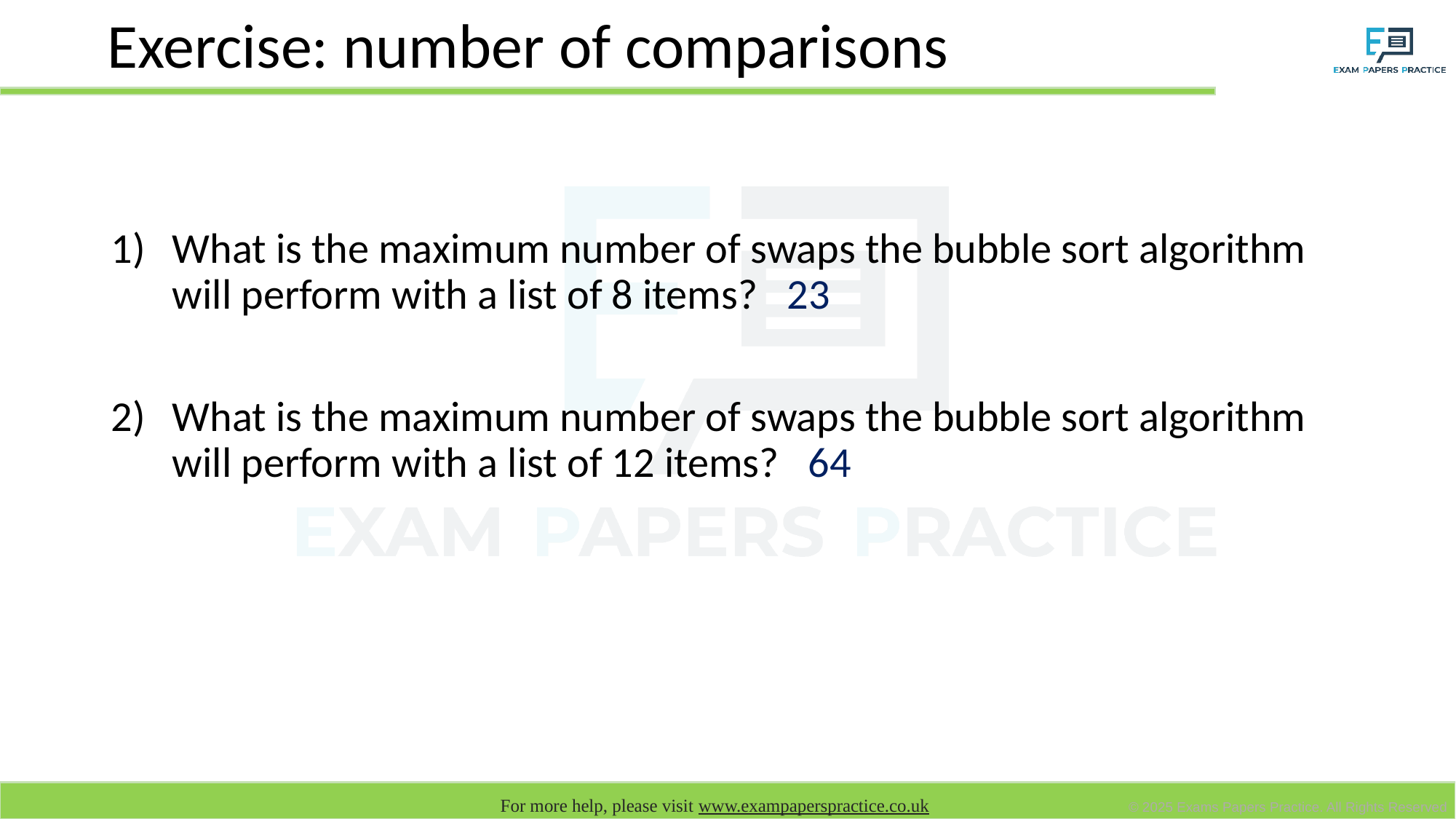

# Exercise: number of comparisons
What is the maximum number of swaps the bubble sort algorithm will perform with a list of 8 items?   23

What is the maximum number of swaps the bubble sort algorithm will perform with a list of 12 items?   64